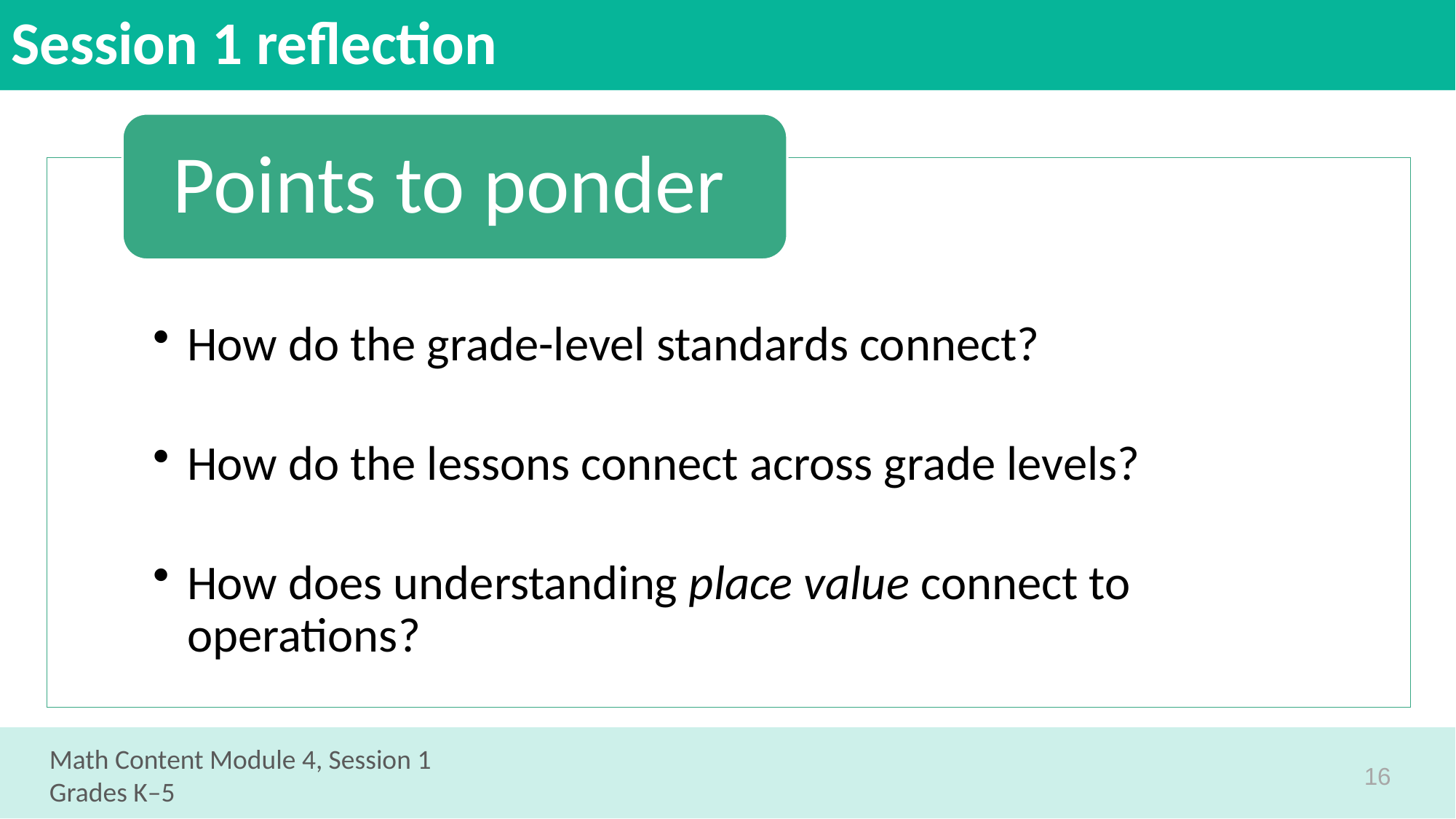

# Session 1 reflection
How do the grade-level standards connect?

How do the lessons connect across grade levels?

How does understanding place value connect to operations?
Points to ponder
Math Content Module 4, Session 1
Grades K–5
16